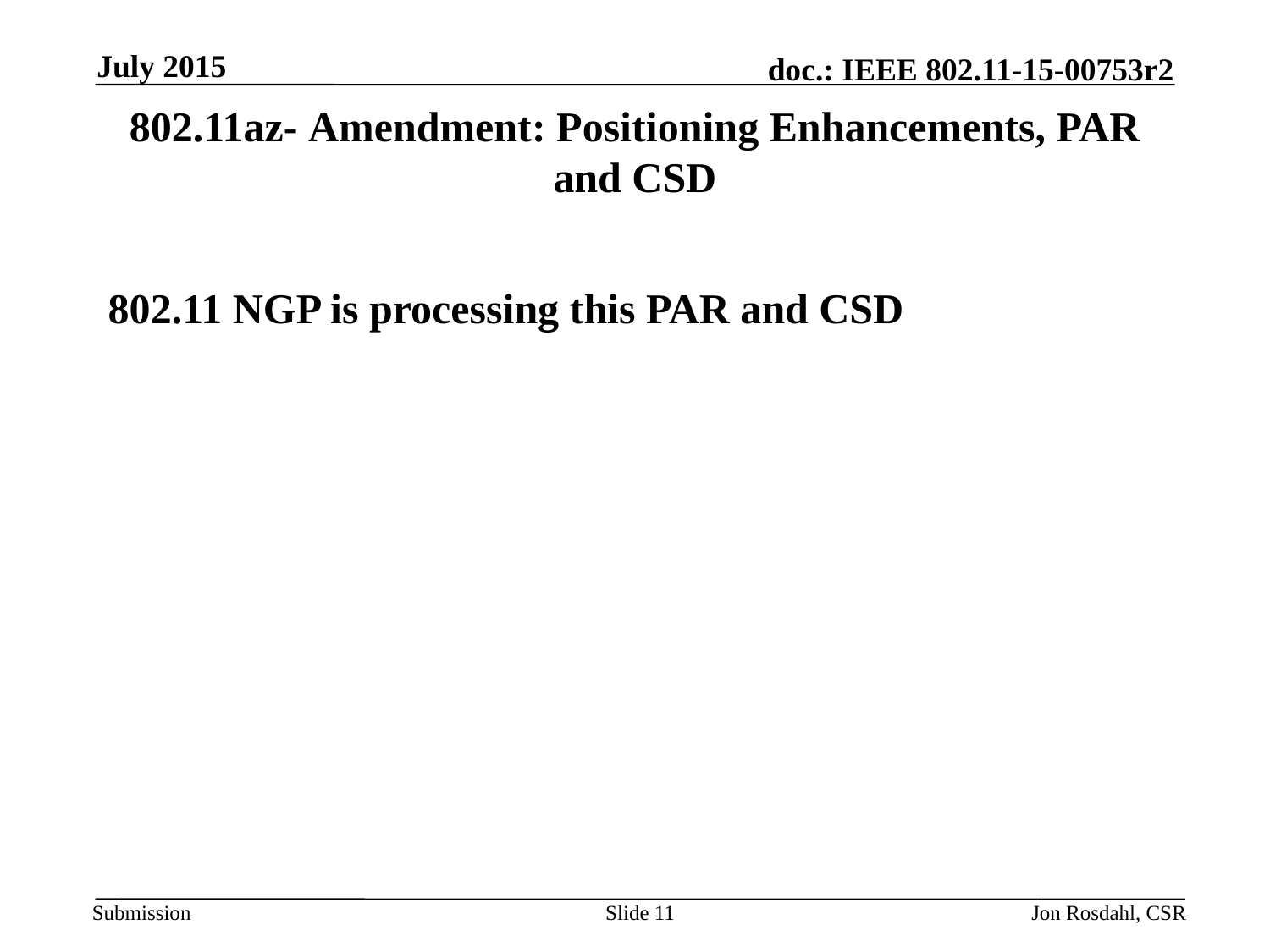

July 2015
# 802.11az- Amendment: Positioning Enhancements, PAR and CSD
802.11 NGP is processing this PAR and CSD
Slide 11
Jon Rosdahl, CSR